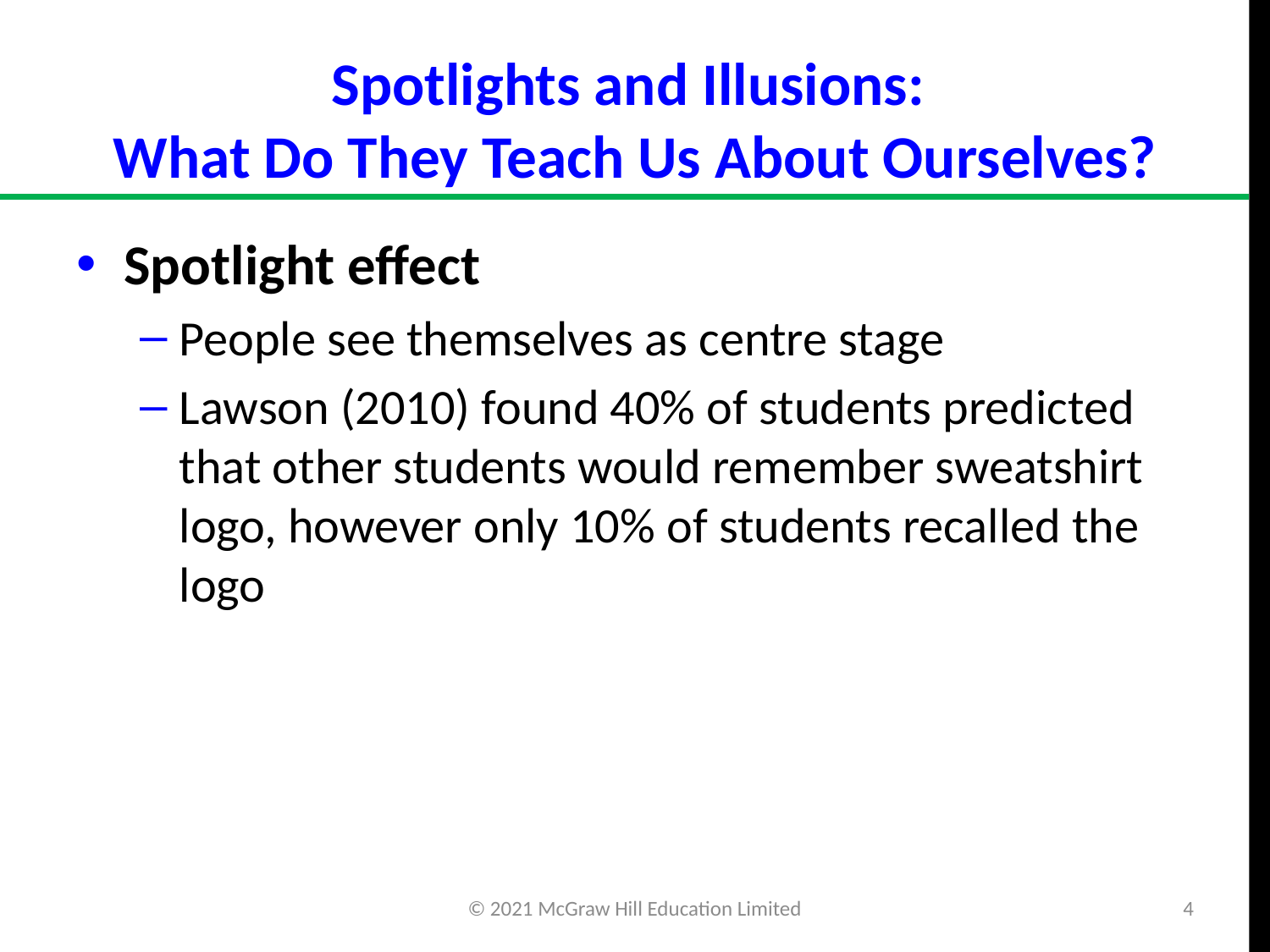

# Spotlights and Illusions: What Do They Teach Us About Ourselves?
Spotlight effect
People see themselves as centre stage
Lawson (2010) found 40% of students predicted that other students would remember sweatshirt logo, however only 10% of students recalled the logo
© 2021 McGraw Hill Education Limited
4